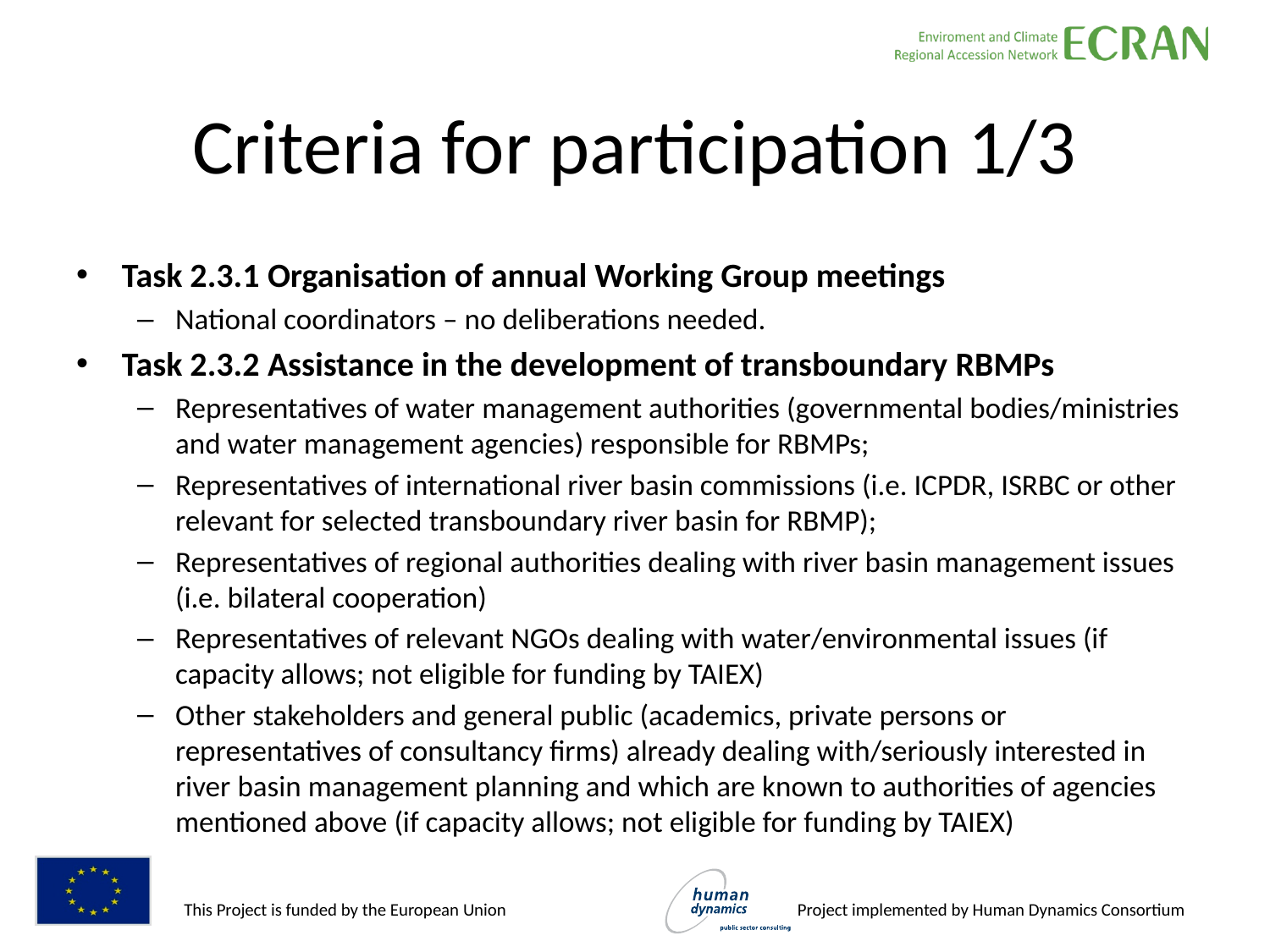

# Criteria for participation 1/3
Task 2.3.1 Organisation of annual Working Group meetings
National coordinators – no deliberations needed.
Task 2.3.2 Assistance in the development of transboundary RBMPs
Representatives of water management authorities (governmental bodies/ministries and water management agencies) responsible for RBMPs;
Representatives of international river basin commissions (i.e. ICPDR, ISRBC or other relevant for selected transboundary river basin for RBMP);
Representatives of regional authorities dealing with river basin management issues (i.e. bilateral cooperation)
Representatives of relevant NGOs dealing with water/environmental issues (if capacity allows; not eligible for funding by TAIEX)
Other stakeholders and general public (academics, private persons or representatives of consultancy firms) already dealing with/seriously interested in river basin management planning and which are known to authorities of agencies mentioned above (if capacity allows; not eligible for funding by TAIEX)